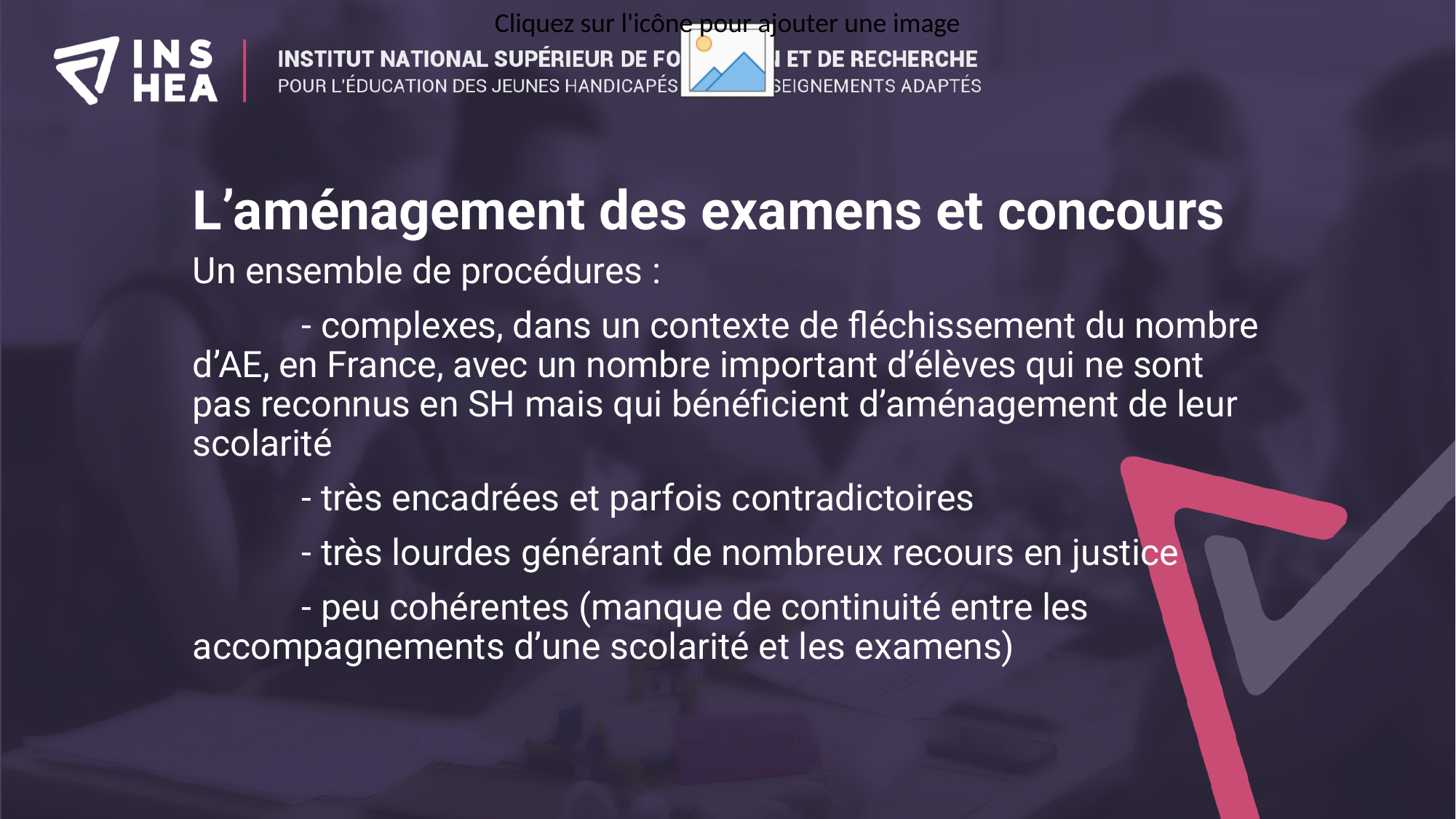

# L’aménagement des examens et concours
Un ensemble de procédures :
	- complexes, dans un contexte de fléchissement du nombre d’AE, en France, avec un nombre important d’élèves qui ne sont pas reconnus en SH mais qui bénéficient d’aménagement de leur scolarité
	- très encadrées et parfois contradictoires
	- très lourdes générant de nombreux recours en justice
	- peu cohérentes (manque de continuité entre les accompagnements d’une scolarité et les examens)